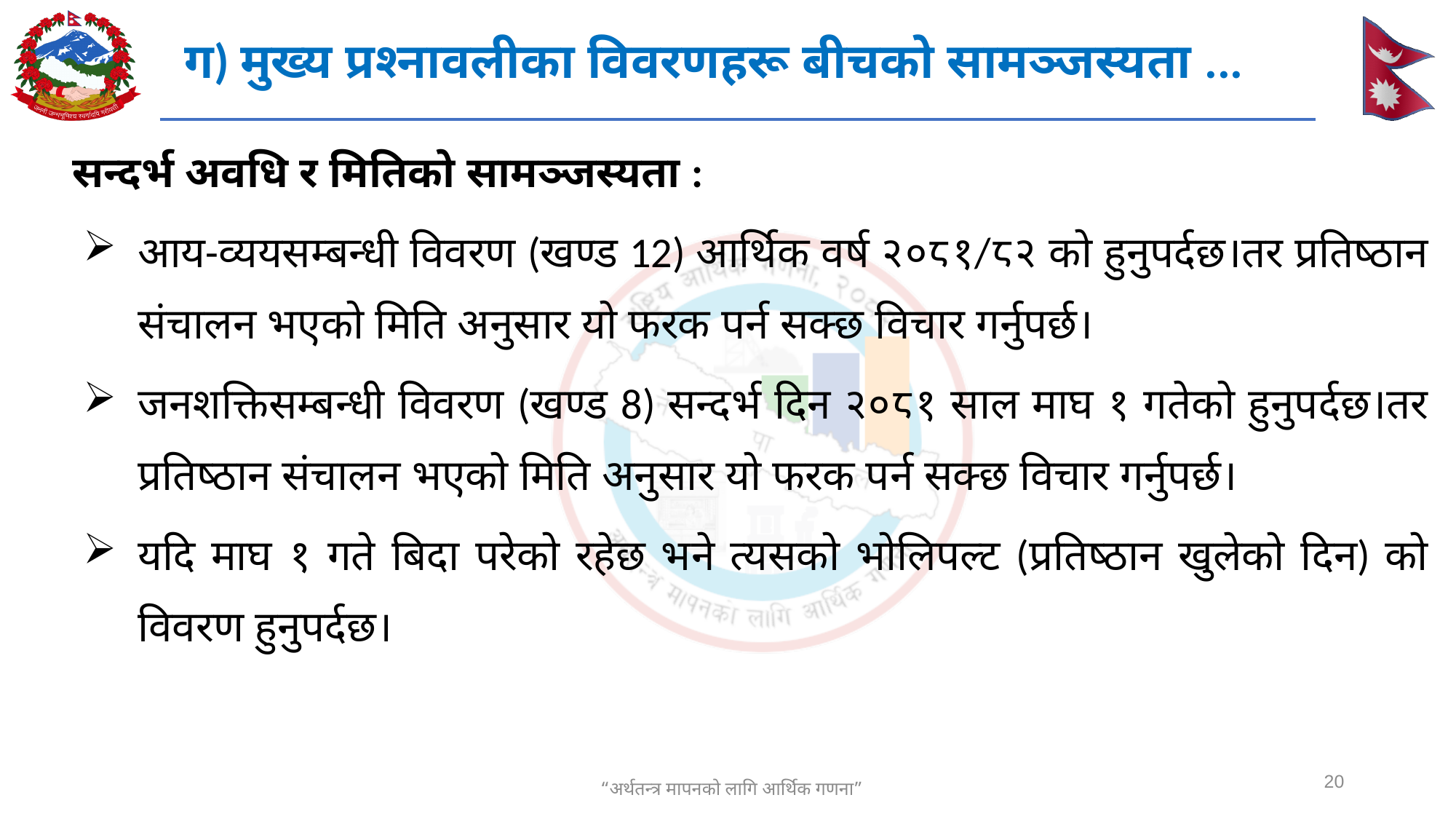

ग) मुख्य प्रश्नावलीका विवरणहरू बीचको सामञ्जस्यता ...
सन्दर्भ अवधि र मितिको सामञ्जस्यता :
आय-व्ययसम्बन्धी विवरण (खण्ड 12) आर्थिक वर्ष २०८१/८२ को हुनुपर्दछ।तर प्रतिष्ठान संचालन भएको मिति अनुसार यो फरक पर्न सक्छ विचार गर्नुपर्छ।
जनशक्तिसम्बन्धी विवरण (खण्ड 8) सन्दर्भ दिन २०८१ साल माघ १ गतेको हुनुपर्दछ।तर प्रतिष्ठान संचालन भएको मिति अनुसार यो फरक पर्न सक्छ विचार गर्नुपर्छ।
यदि माघ १ गते बिदा परेको रहेछ भने त्यसको भोलिपल्ट (प्रतिष्ठान खुलेको दिन) को विवरण हुनुपर्दछ।
20
“अर्थतन्त्र मापनको लागि आर्थिक गणना”